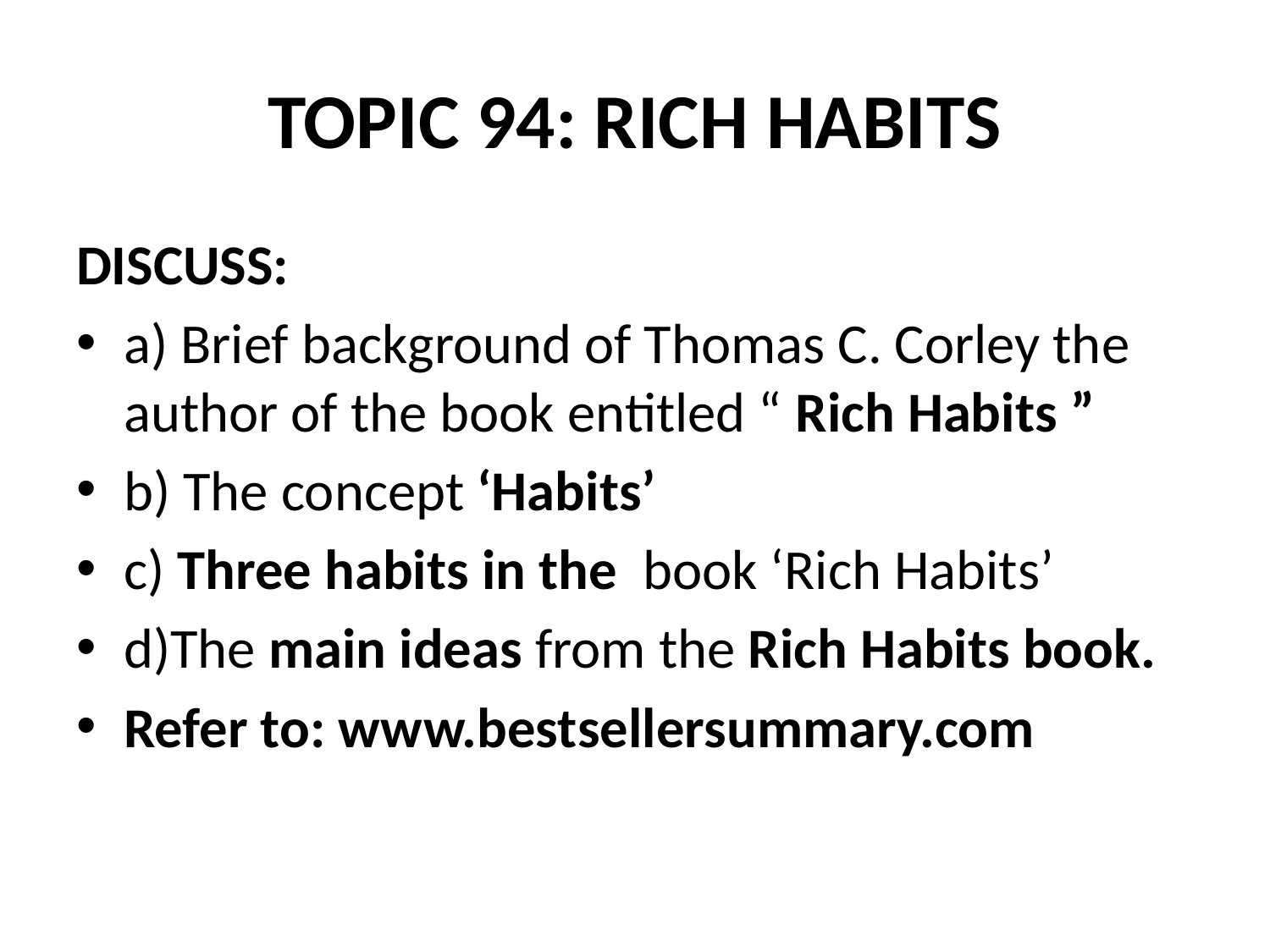

# TOPIC 94: RICH HABITS
DISCUSS:
a) Brief background of Thomas C. Corley the author of the book entitled “ Rich Habits ”
b) The concept ‘Habits’
c) Three habits in the  book ‘Rich Habits’
d)The main ideas from the Rich Habits book.
Refer to: www.bestsellersummary.com